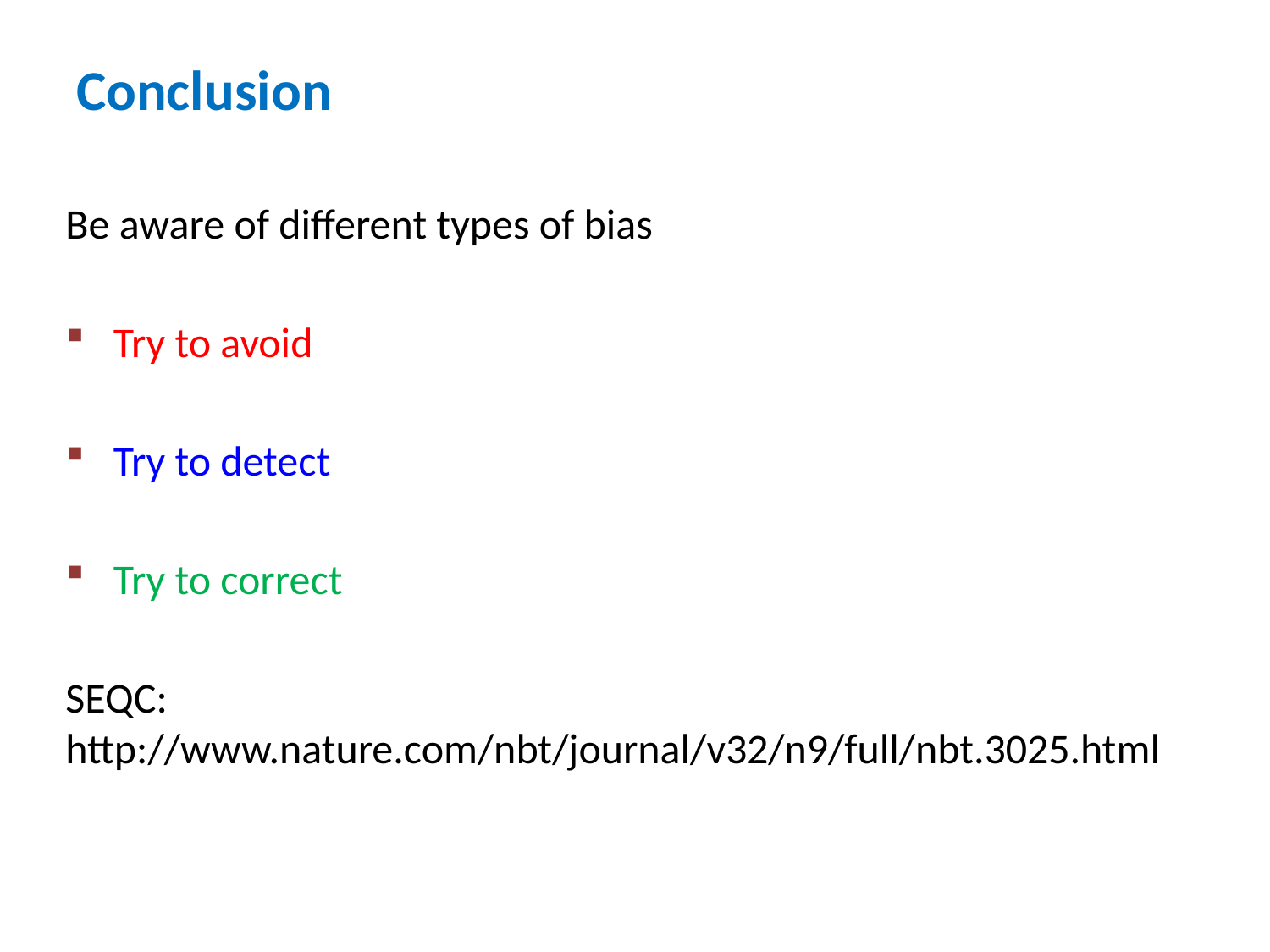

# Conclusion
Be aware of different types of bias

Try to avoid

Try to detect

Try to correct

SEQC: http://www.nature.com/nbt/journal/v32/n9/full/nbt.3025.html